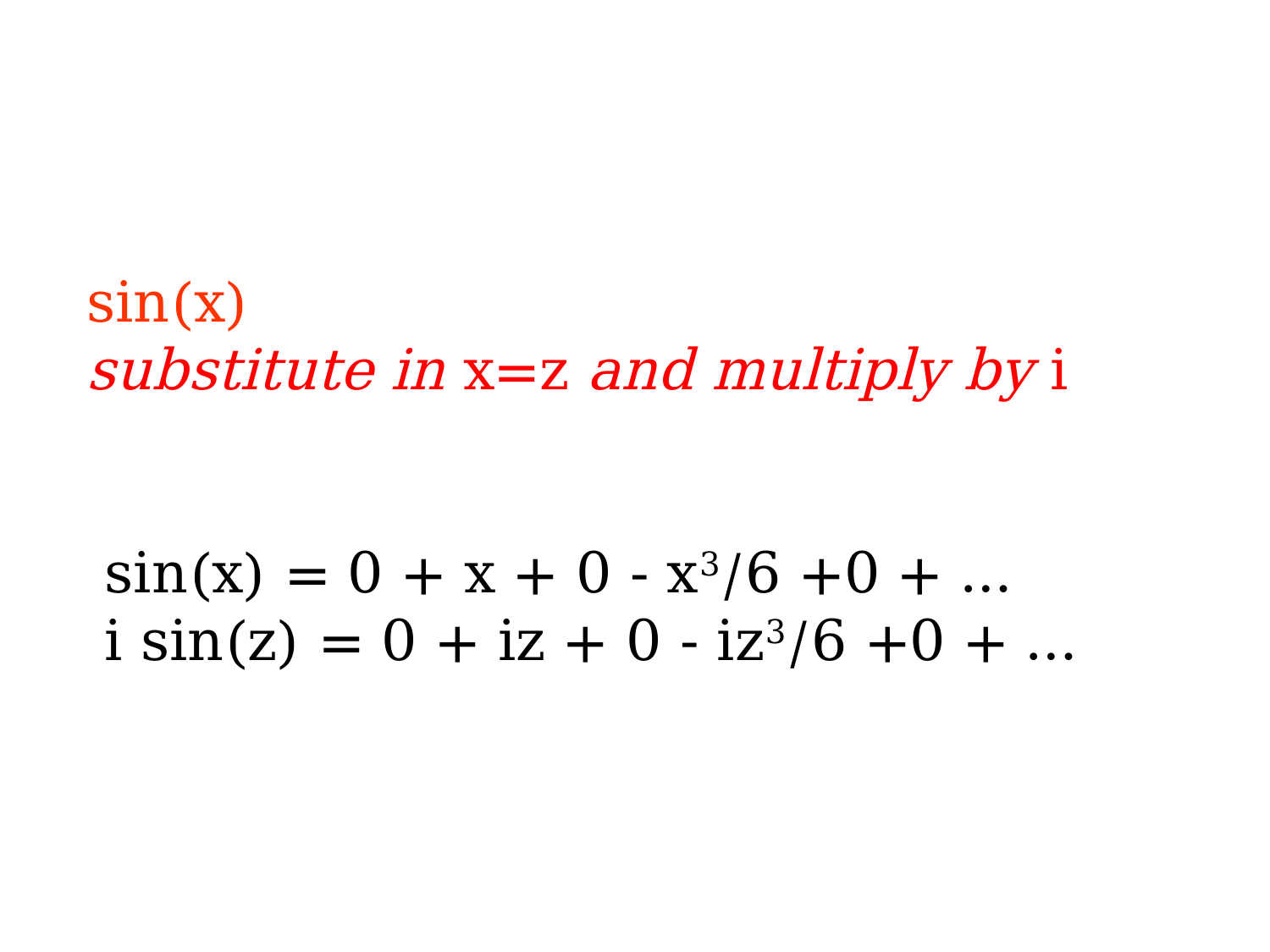

# sin(x) substitute in x=z and multiply by i sin(x) = 0 + x + 0 - x3/6 +0 + … i sin(z) = 0 + iz + 0 - iz3/6 +0 + …